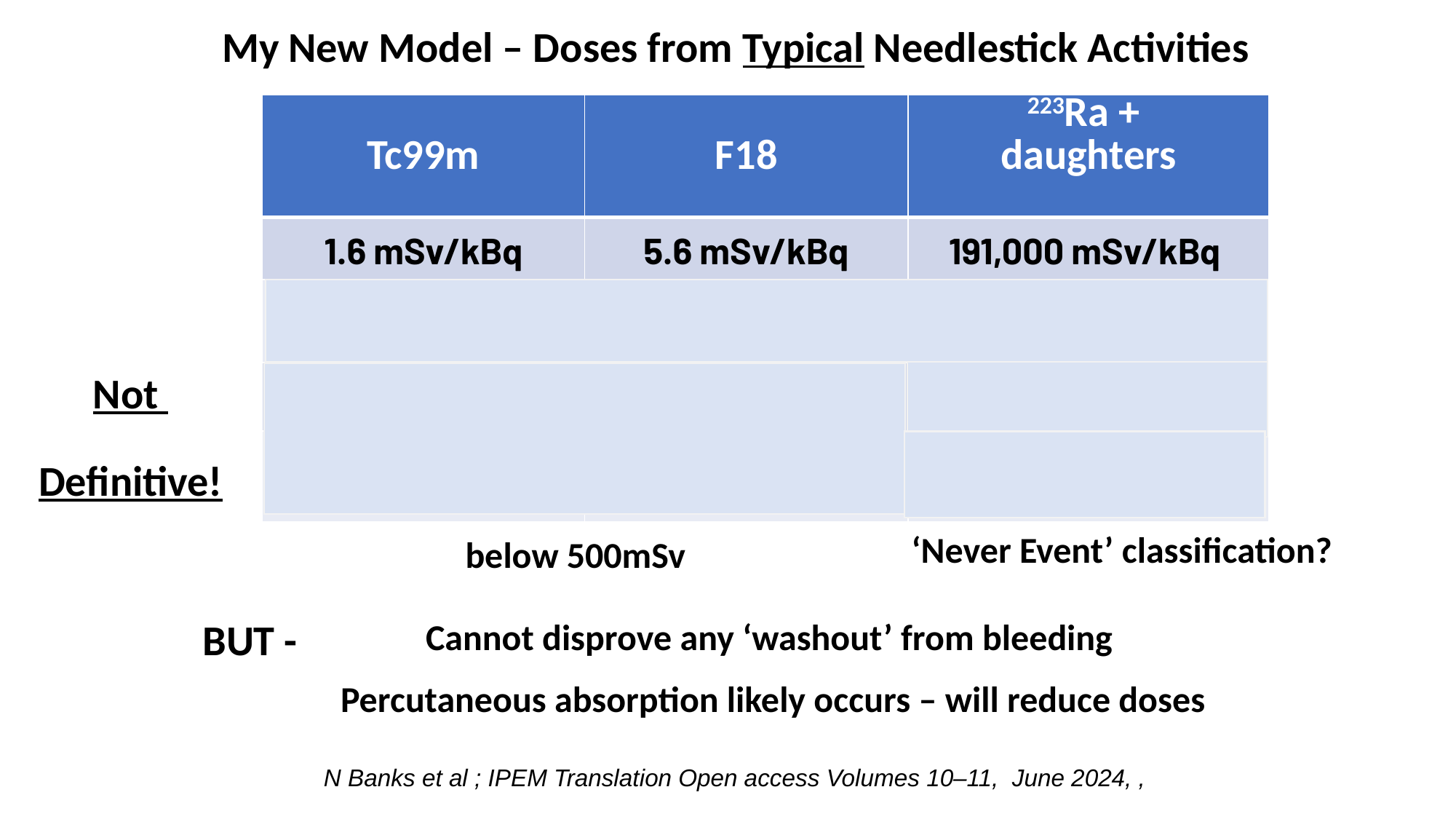

My New Model – Doses from Typical Needlestick Activities

| Tc99m | F18 | 223Ra + daughters |
| --- | --- | --- |
| 1.6 mSv/kBq | 5.6 mSv/kBq | 191,000 mSv/kBq |
| Needlestick activity based on 0.1µl vol. |  |  |
| 40 kBq | 15 kBq | 0.1 kBq |
| 64 mSv | 84 mSv | 19 Sv |

Not
Definitive!
below 500mSv
‘Never Event’ classification?
Cannot disprove any ‘washout’ from bleeding
Percutaneous absorption likely occurs – will reduce doses
BUT -
N Banks et al ; IPEM Translation Open access Volumes 10–11,  June 2024, ,